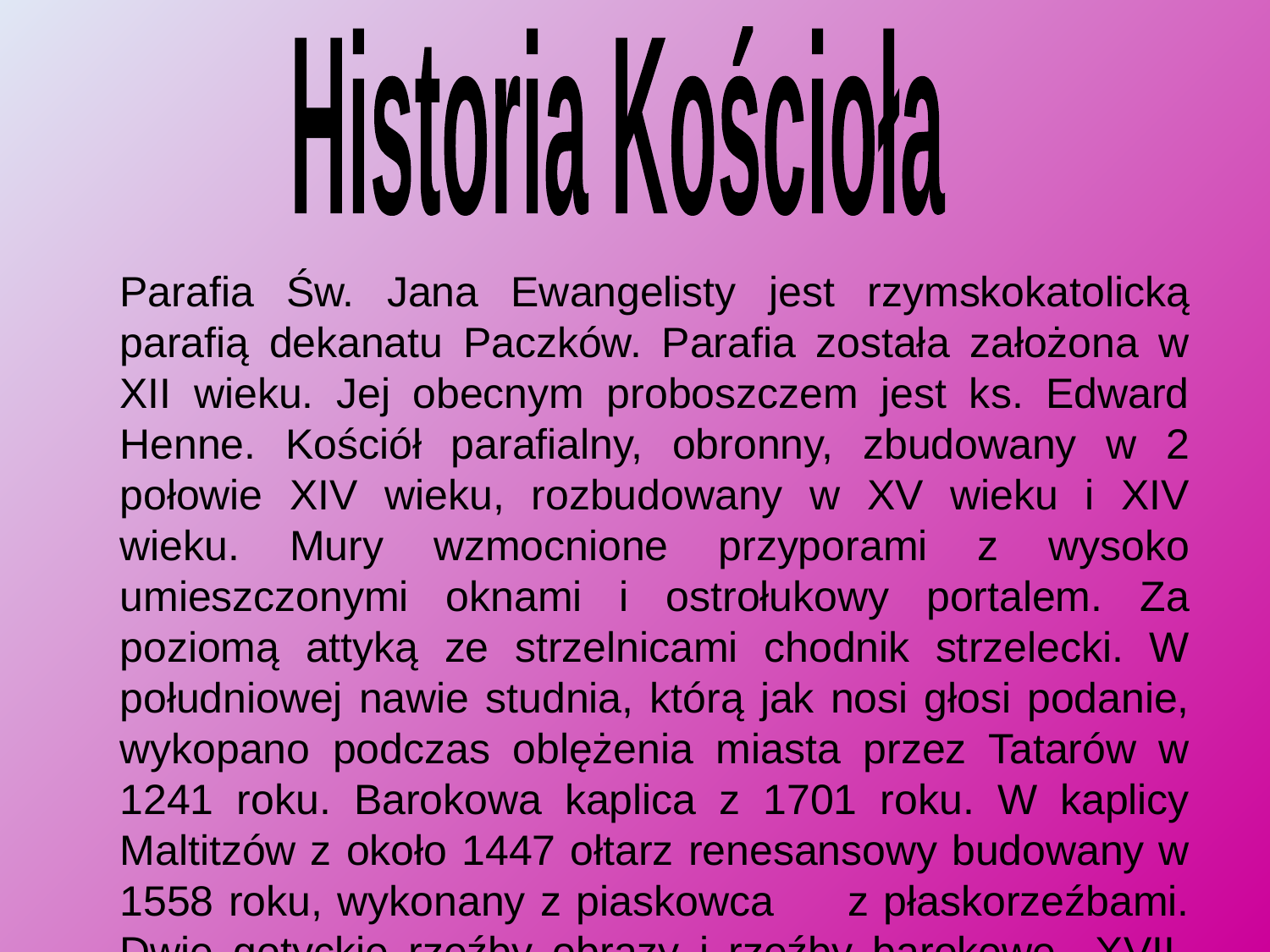

Historia Kościoła
	Parafia Św. Jana Ewangelisty jest rzymskokatolicką parafią dekanatu Paczków. Parafia została założona w XII wieku. Jej obecnym proboszczem jest ks. Edward Henne. Kościół parafialny, obronny, zbudowany w 2 połowie XIV wieku, rozbudowany w XV wieku i XIV wieku. Mury wzmocnione przyporami z wysoko umieszczonymi oknami i ostrołukowy portalem. Za poziomą attyką ze strzelnicami chodnik strzelecki. W południowej nawie studnia, którą jak nosi głosi podanie, wykopano podczas oblężenia miasta przez Tatarów w 1241 roku. Barokowa kaplica z 1701 roku. W kaplicy Maltitzów z około 1447 ołtarz renesansowy budowany w 1558 roku, wykonany z piaskowca     z płaskorzeźbami. Dwie gotyckie rzeźby obrazy i rzeźby barokowe  XVII-XVIII  wiek. Mieści się przy ulicy Kościelnej.